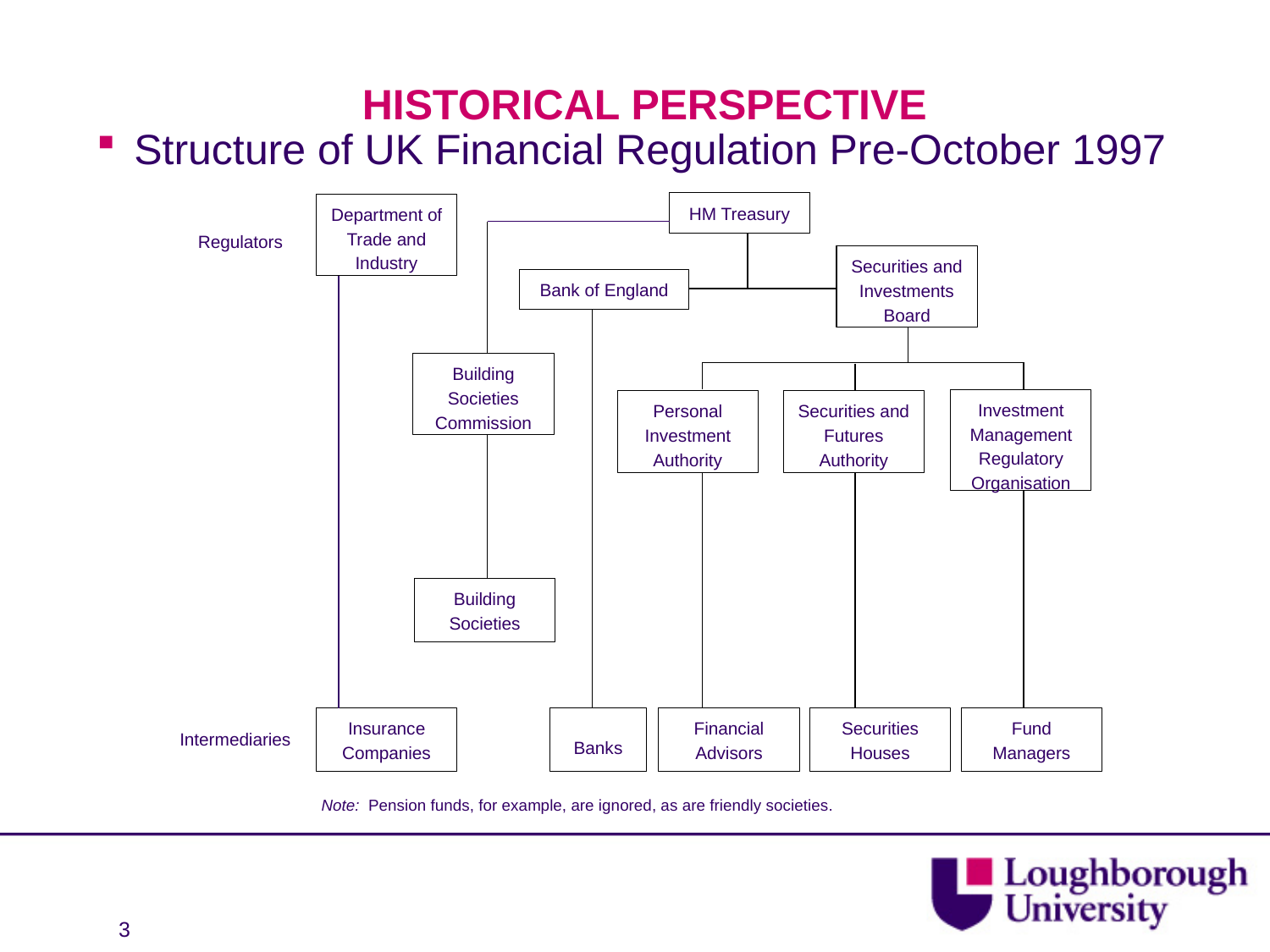

# HISTORICAL PERSPECTIVE
Structure of UK Financial Regulation Pre-October 1997
HM Treasury
Department of Trade and Industry
Regulators
Securities and Investments Board
Bank of England
Building Societies Commission
Investment Management Regulatory Organisation
Personal Investment Authority
Securities and Futures Authority
Building Societies
Insurance Companies

Banks
Financial Advisors
Securities Houses
Fund Managers
Intermediaries
Note:  Pension funds, for example, are ignored, as are friendly societies.
3